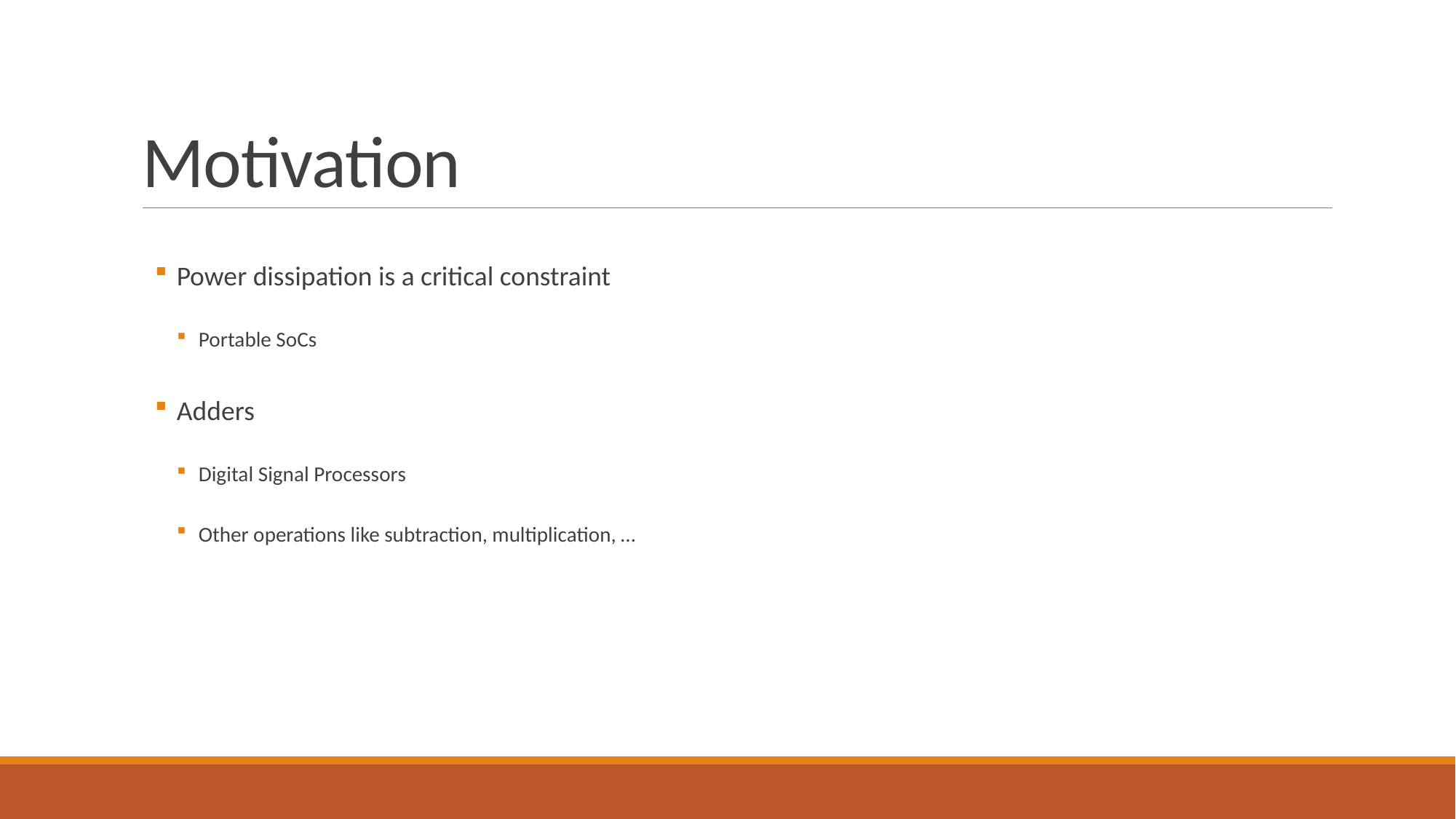

# Motivation
Power dissipation is a critical constraint
Portable SoCs
Adders
Digital Signal Processors
Other operations like subtraction, multiplication, …